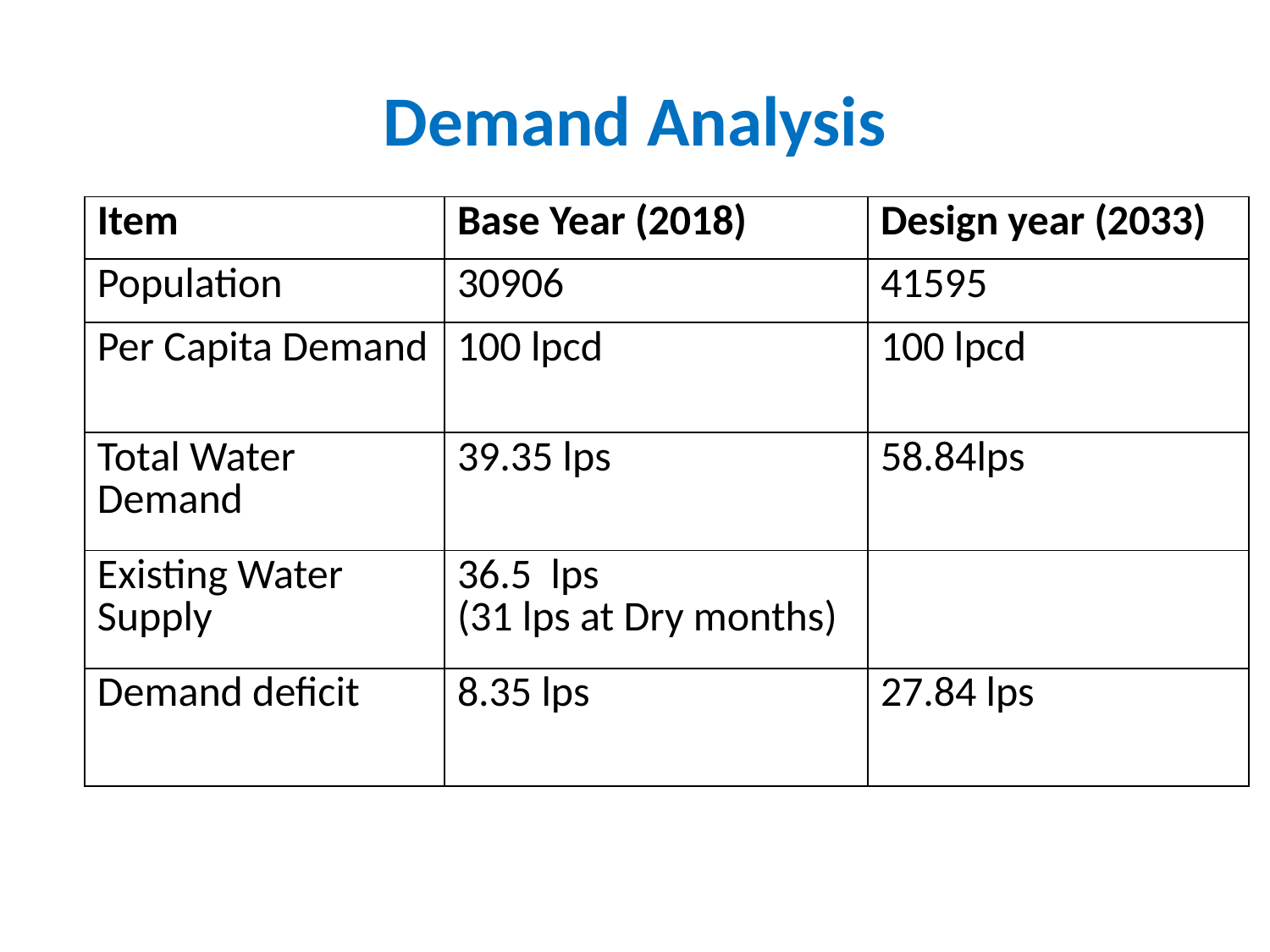

# Demand Analysis
| Item | Base Year (2018) | Design year (2033) |
| --- | --- | --- |
| Population | 30906 | 41595 |
| Per Capita Demand | 100 lpcd | 100 lpcd |
| Total Water Demand | 39.35 lps | 58.84lps |
| Existing Water Supply | 36.5 lps (31 lps at Dry months) |  |
| Demand deficit | 8.35 lps | 27.84 lps |